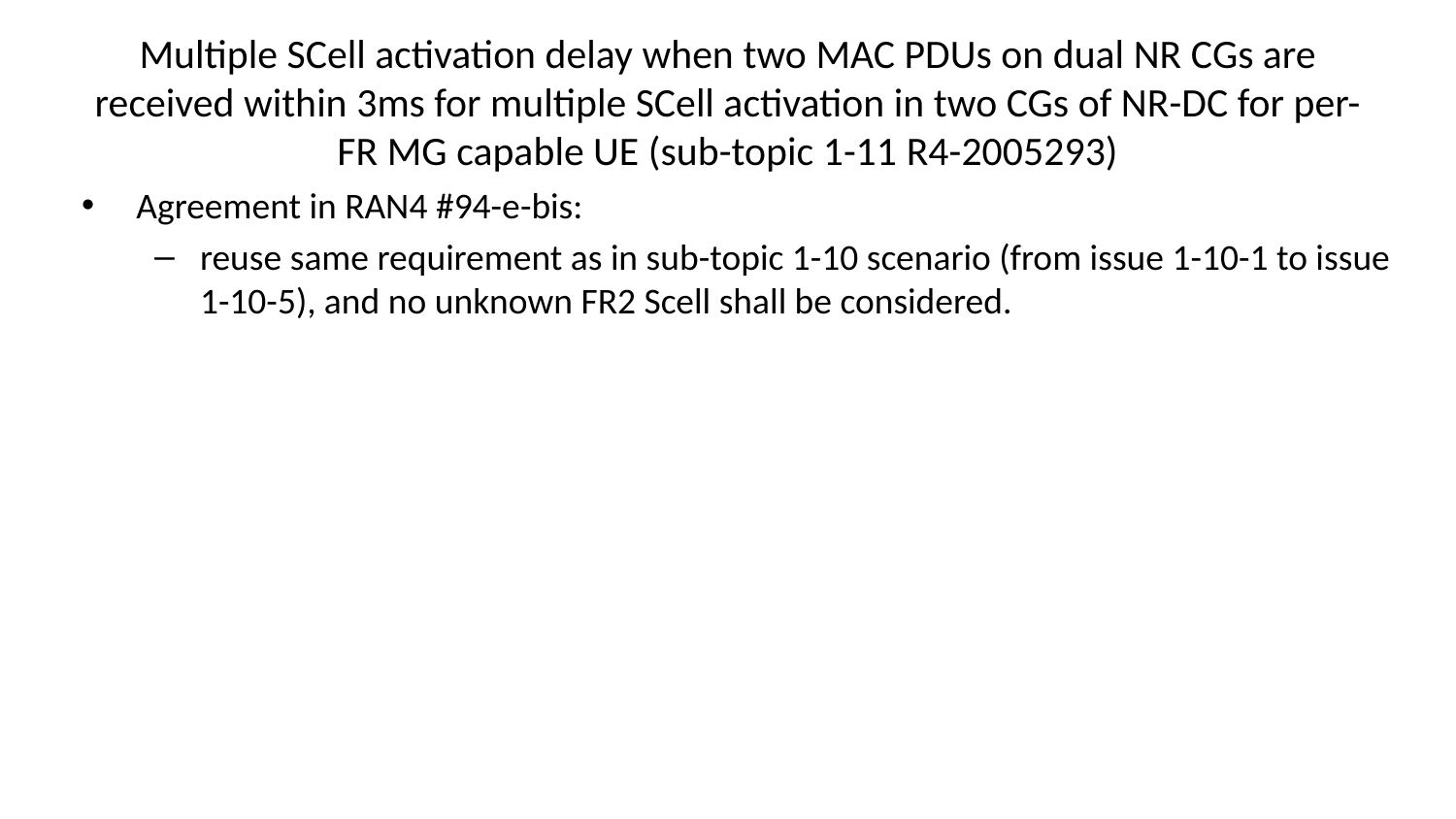

# Multiple SCell activation delay when two MAC PDUs on dual NR CGs are received within 3ms for multiple SCell activation in two CGs of NR-DC for per-FR MG capable UE (sub-topic 1-11 R4-2005293)
Agreement in RAN4 #94-e-bis:
reuse same requirement as in sub-topic 1-10 scenario (from issue 1-10-1 to issue 1-10-5), and no unknown FR2 Scell shall be considered.